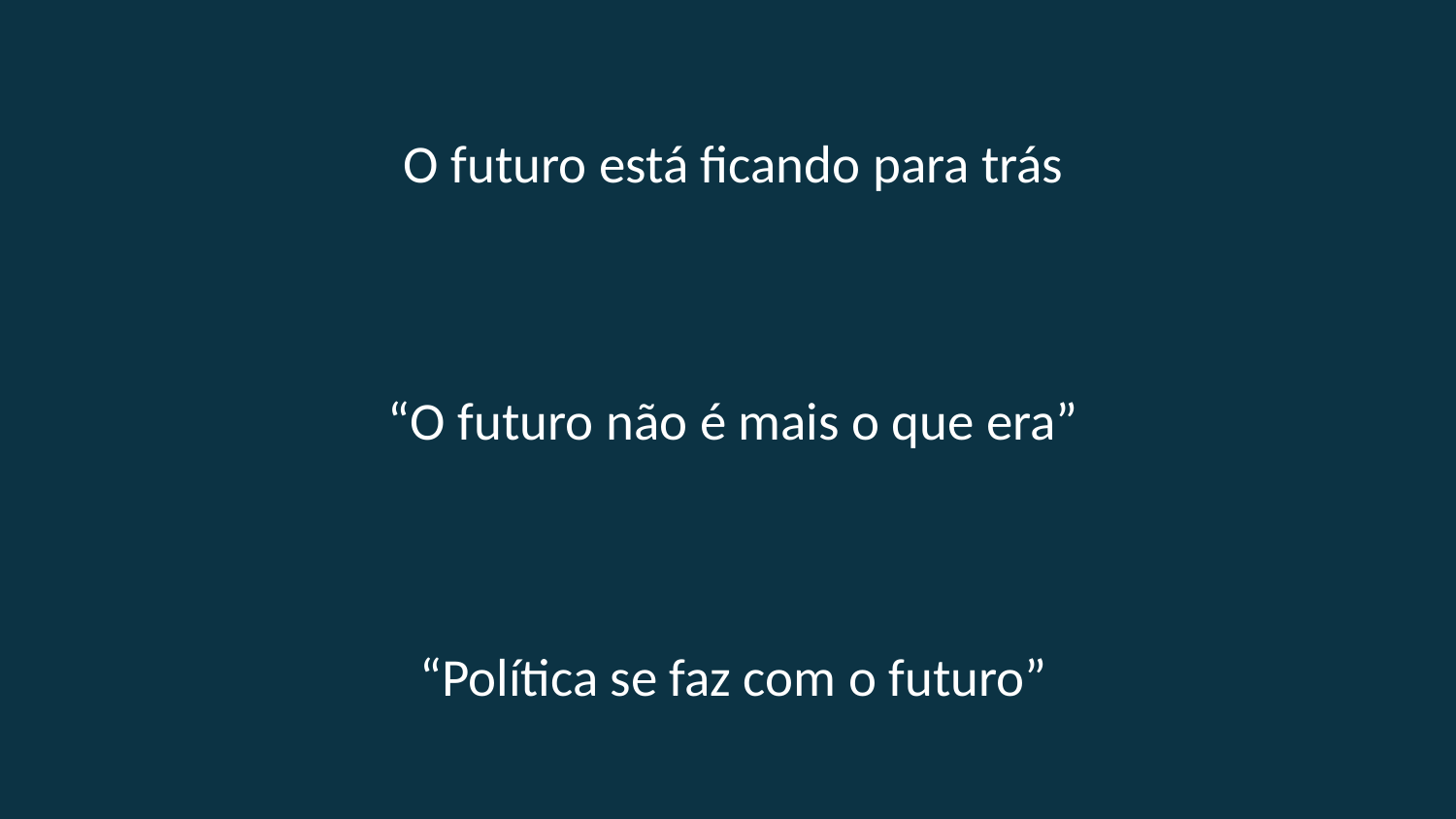

O futuro está ficando para trás

“O futuro não é mais o que era”

“Política se faz com o futuro”